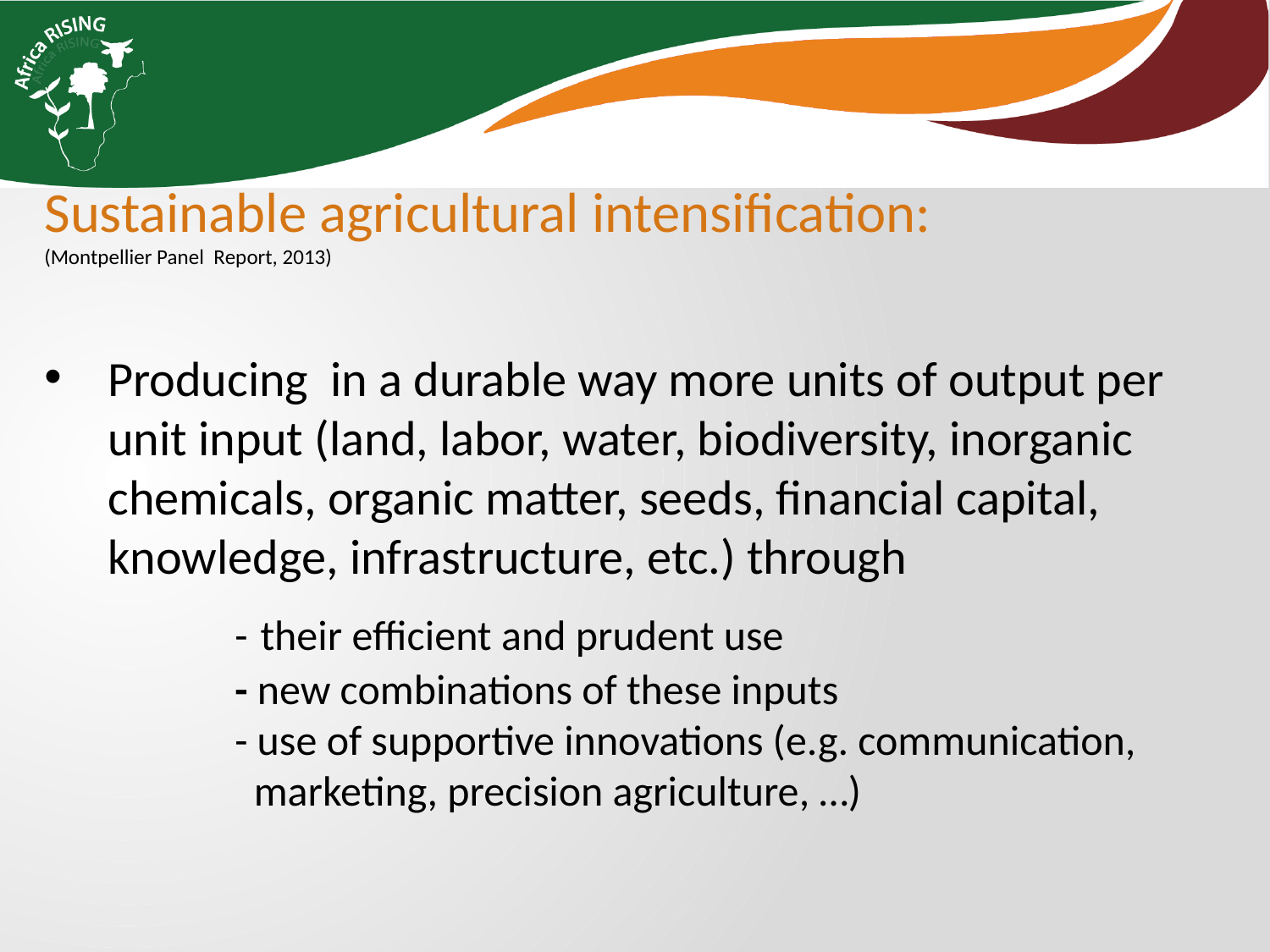

Sustainable agricultural intensification:
(Montpellier Panel  Report, 2013)

Producing  in a durable way more units of output per unit input (land, labor, water, biodiversity, inorganic chemicals, organic matter, seeds, financial capital, knowledge, infrastructure, etc.) through
		- their efficient and prudent use
	- new combinations of these inputs
	- use of supportive innovations (e.g. communication,
      	  marketing, precision agriculture, …)